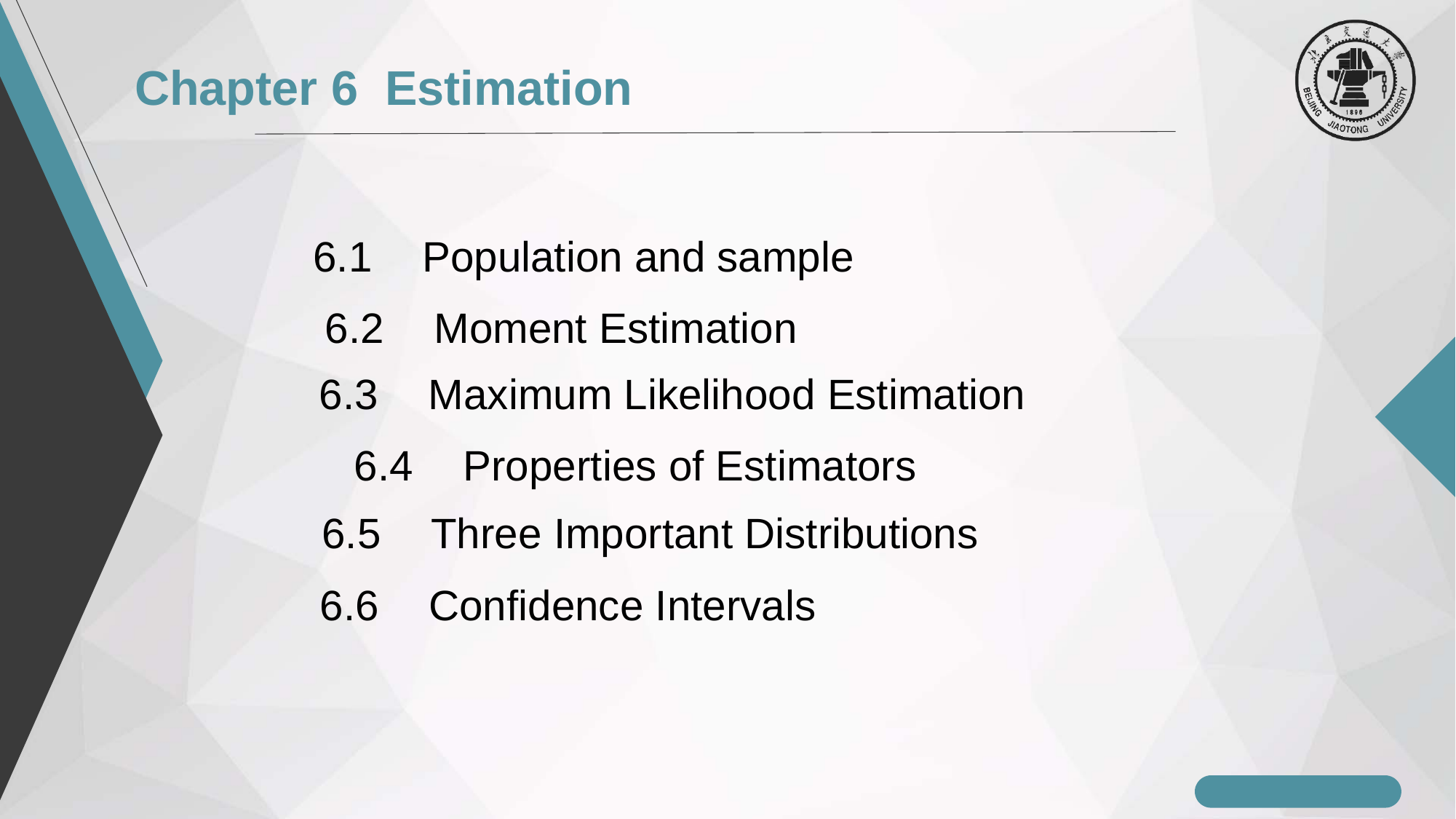

Chapter 6  Estimation

6.1	Population and sample

6.2	Moment Estimation

6.3	Maximum Likelihood Estimation
6.4	Properties of Estimators
6.5	Three Important Distributions
6.6	Confidence Intervals